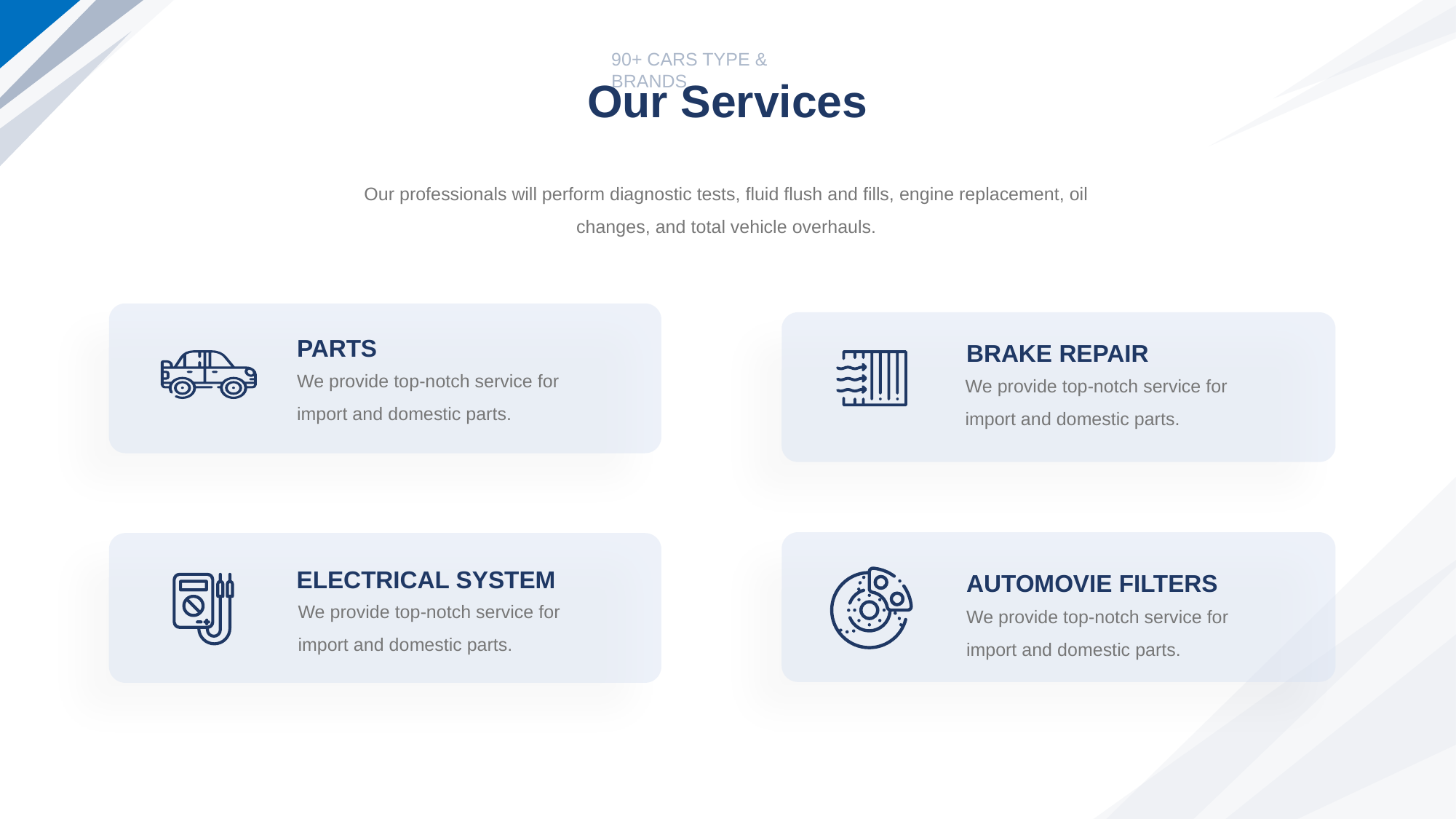

90+ CARS TYPE & BRANDS
# Our Services
Our professionals will perform diagnostic tests, fluid flush and fills, engine replacement, oil changes, and total vehicle overhauls.

PARTS
BRAKE REPAIR

We provide top-notch service for import and domestic parts.
We provide top-notch service for import and domestic parts.

ELECTRICAL SYSTEM
AUTOMOVIE FILTERS

We provide top-notch service for import and domestic parts.
We provide top-notch service for import and domestic parts.